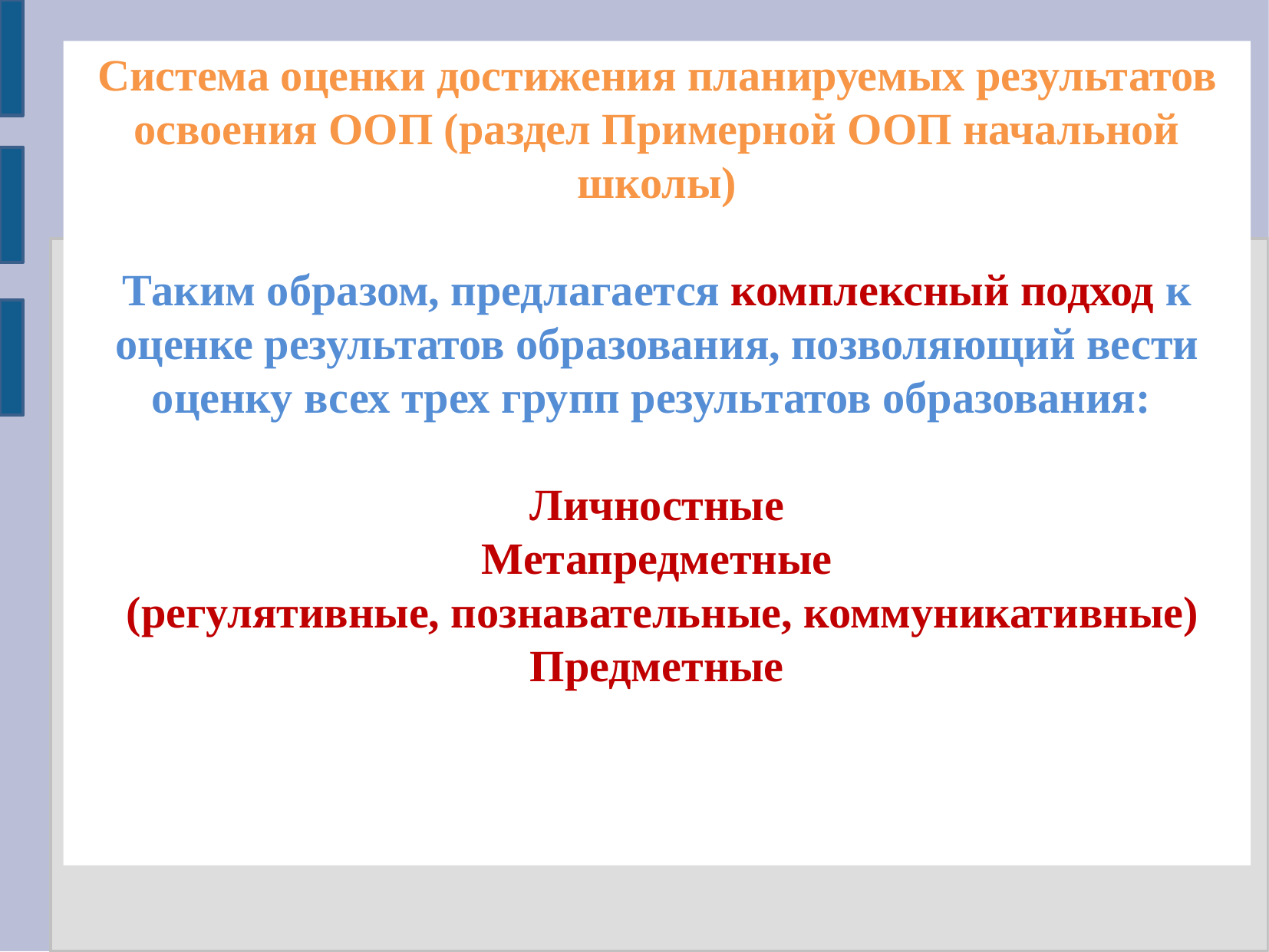

Система оценки достижения планируемых результатов освоения ООП (раздел Примерной ООП начальной школы)

Таким образом, предлагается комплексный подход к оценке результатов образования, позволяющий вести оценку всех трех групп результатов образования:

Личностные
Метапредметные
 (регулятивные, познавательные, коммуникативные)
Предметные